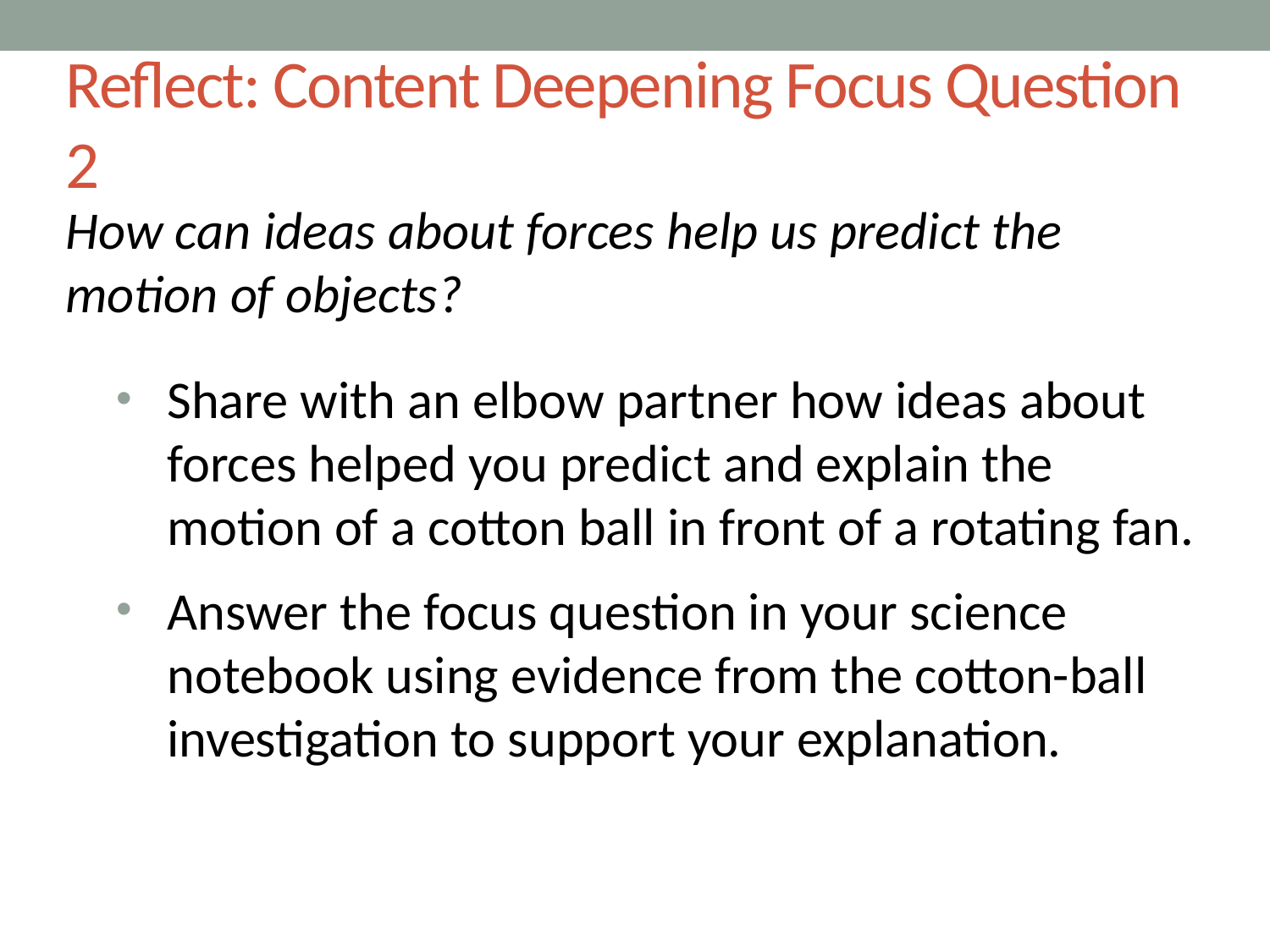

# Reflect: Content Deepening Focus Question 2
How can ideas about forces help us predict the motion of objects?
Share with an elbow partner how ideas about forces helped you predict and explain the motion of a cotton ball in front of a rotating fan.
Answer the focus question in your science notebook using evidence from the cotton-ball investigation to support your explanation.